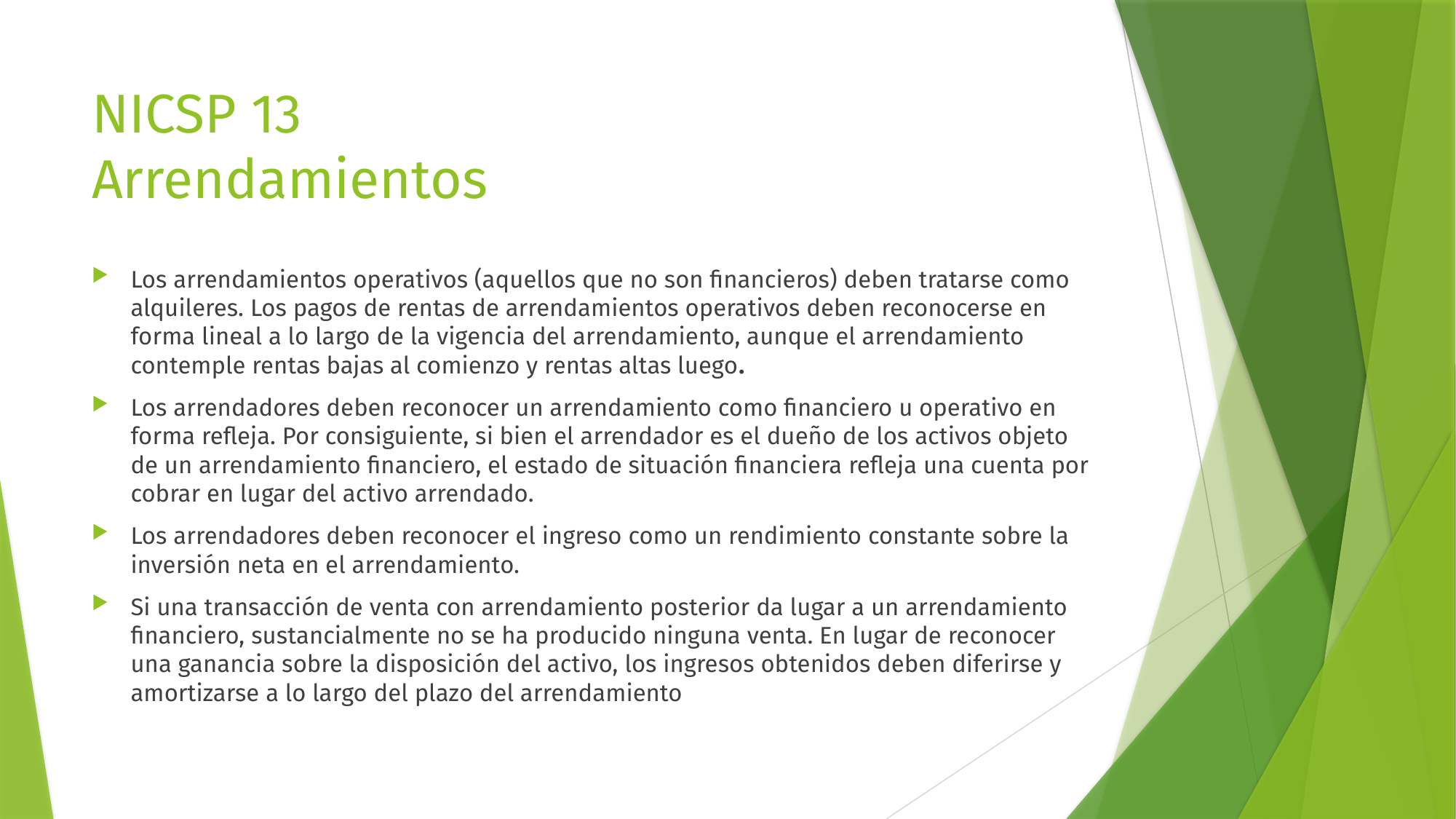

# NICSP 13 Arrendamientos
Los arrendamientos operativos (aquellos que no son financieros) deben tratarse como alquileres. Los pagos de rentas de arrendamientos operativos deben reconocerse en forma lineal a lo largo de la vigencia del arrendamiento, aunque el arrendamiento contemple rentas bajas al comienzo y rentas altas luego.
Los arrendadores deben reconocer un arrendamiento como financiero u operativo en forma refleja. Por consiguiente, si bien el arrendador es el dueño de los activos objeto de un arrendamiento financiero, el estado de situación financiera refleja una cuenta por cobrar en lugar del activo arrendado.
Los arrendadores deben reconocer el ingreso como un rendimiento constante sobre la inversión neta en el arrendamiento.
Si una transacción de venta con arrendamiento posterior da lugar a un arrendamiento financiero, sustancialmente no se ha producido ninguna venta. En lugar de reconocer una ganancia sobre la disposición del activo, los ingresos obtenidos deben diferirse y amortizarse a lo largo del plazo del arrendamiento